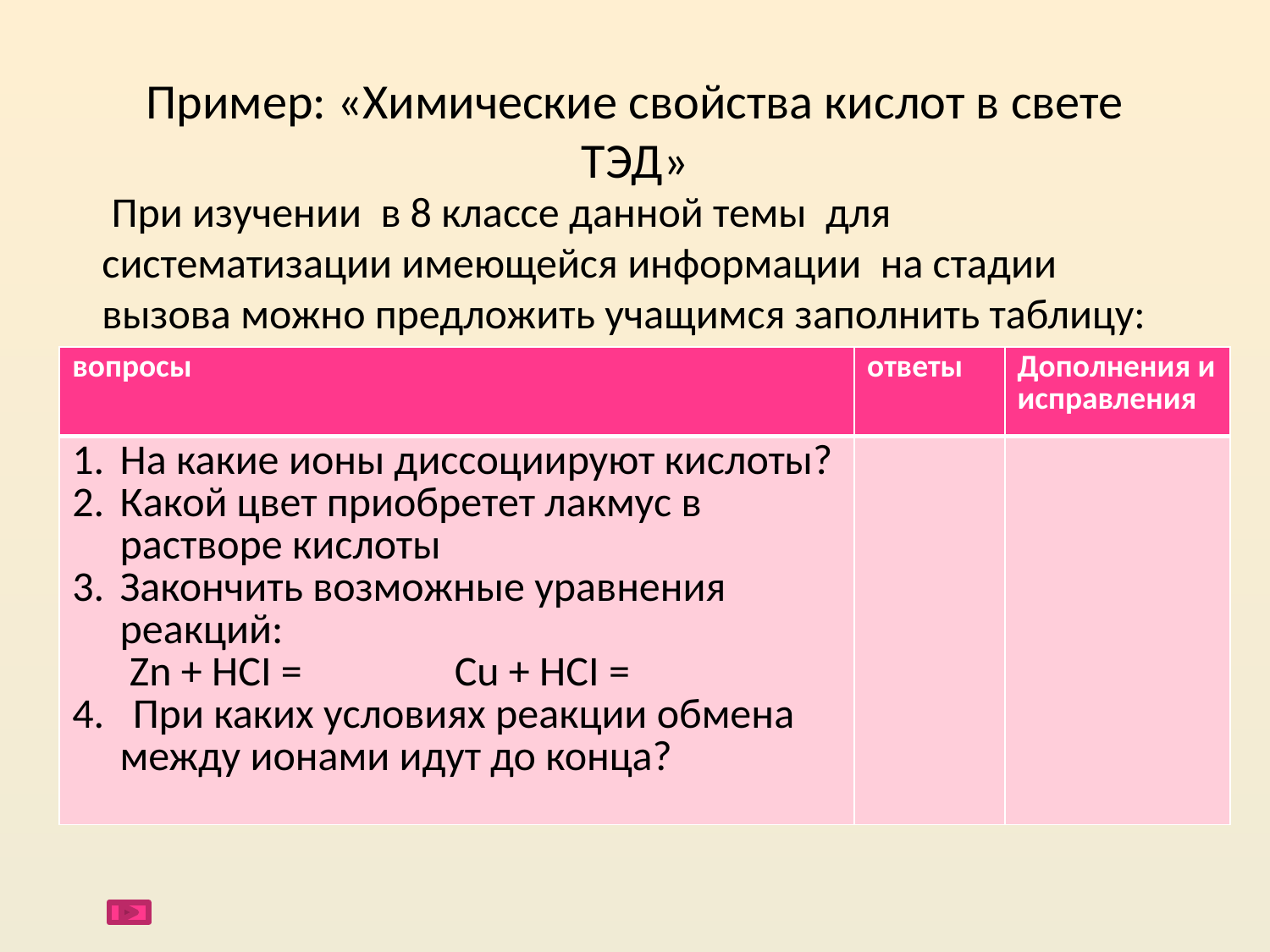

# Пример: «Химические свойства кислот в свете ТЭД»
 При изучении  в 8 классе данной темы  для систематизации имеющейся информации  на стадии вызова можно предложить учащимся заполнить таблицу:

| вопросы | ответы | Дополнения и исправления |
| --- | --- | --- |
| На какие ионы диссоциируют кислоты? Какой цвет приобретет лакмус в растворе кислоты Закончить возможные уравнения реакций: Zn + HCI = Cu + HCI = 4. При каких условиях реакции обмена между ионами идут до конца? |  |  |